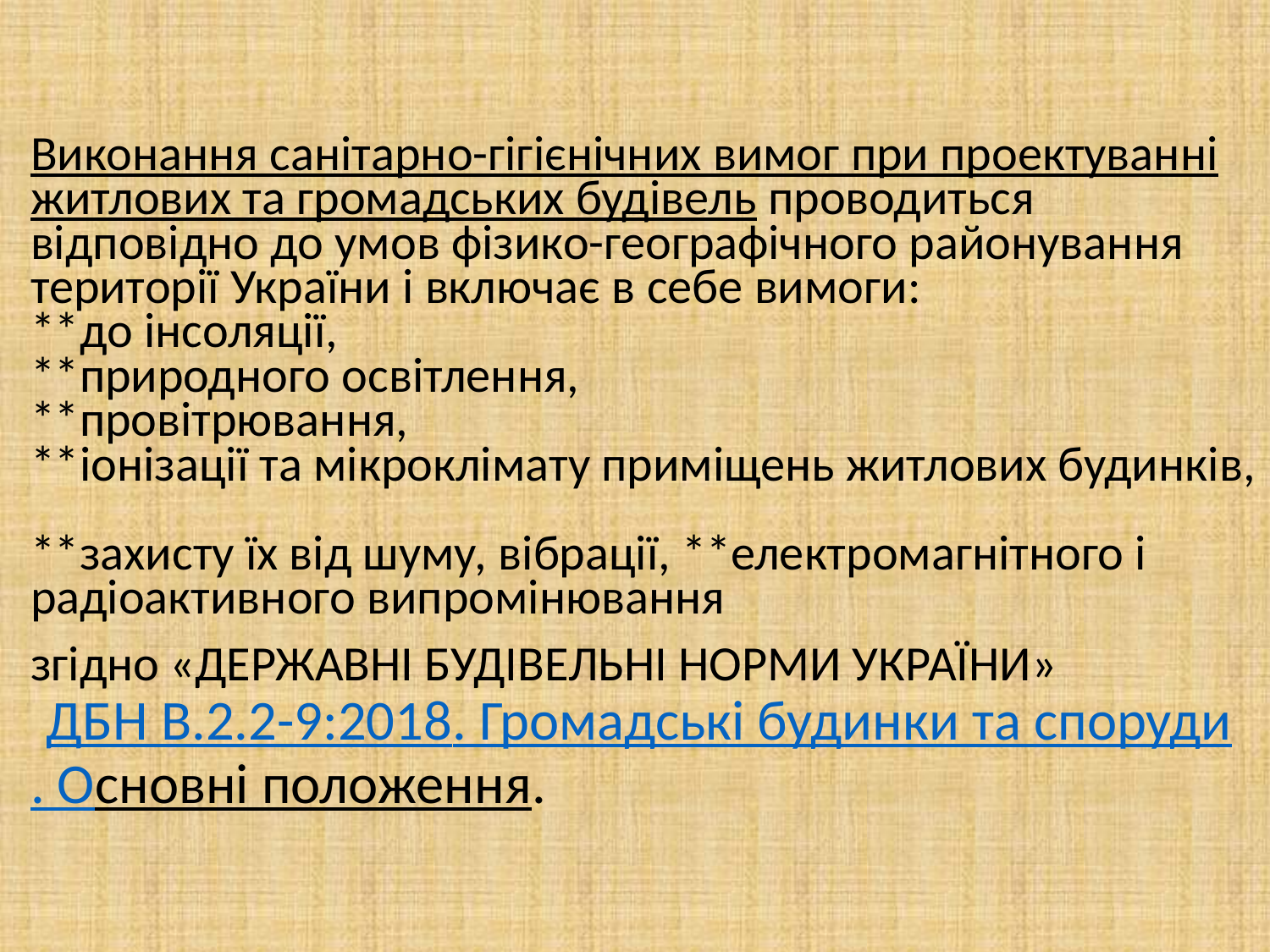

# Виконання санітарно-гігієнічних вимог при проектуванні житлових та громадських будівель проводиться відповідно до умов фізико-географічного районування території України і включає в себе вимоги: **до інсоляції, **природного освітлення, **провітрювання, **іонізації та мікроклімату приміщень житлових будинків, **захисту їх від шуму, вібрації, **електромагнітного і радіоактивного випромінювання згідно «ДЕРЖАВНІ БУДІВЕЛЬНІ НОРМИ УКРАЇНИ»  ДБН В.2.2-9:2018. Громадські будинки та споруди. Основні положення.